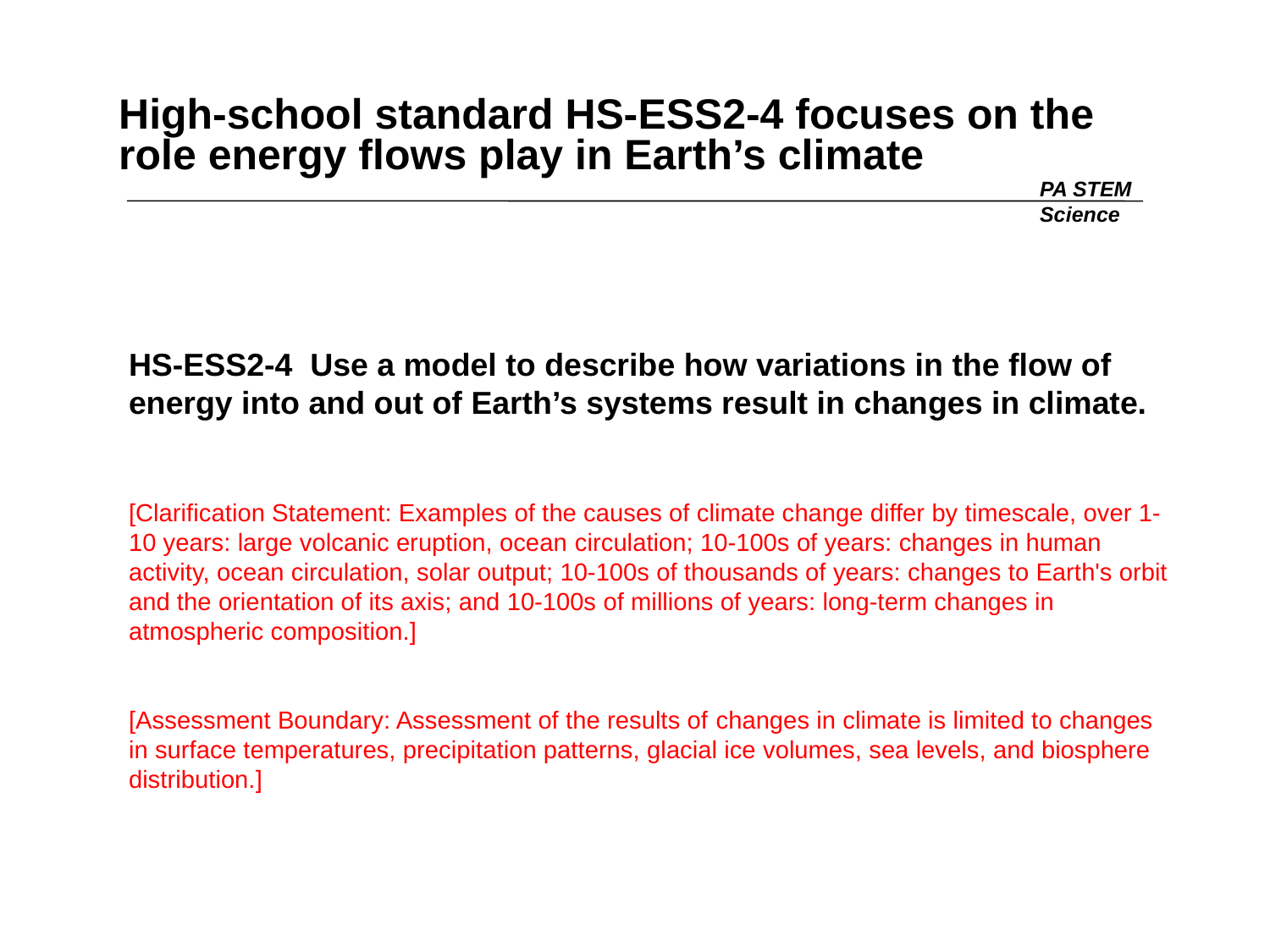

# High-school standard HS-ESS2-4 focuses on the role energy flows play in Earth’s climate
PA STEM
Science

HS-ESS2-4  Use a model to describe how variations in the flow of energy into and out of Earth’s systems result in changes in climate.

[Clarification Statement: Examples of the causes of climate change differ by timescale, over 1-10 years: large volcanic eruption, ocean circulation; 10-100s of years: changes in human activity, ocean circulation, solar output; 10-100s of thousands of years: changes to Earth's orbit and the orientation of its axis; and 10-100s of millions of years: long-term changes in atmospheric composition.]

[Assessment Boundary: Assessment of the results of changes in climate is limited to changes in surface temperatures, precipitation patterns, glacial ice volumes, sea levels, and biosphere distribution.]